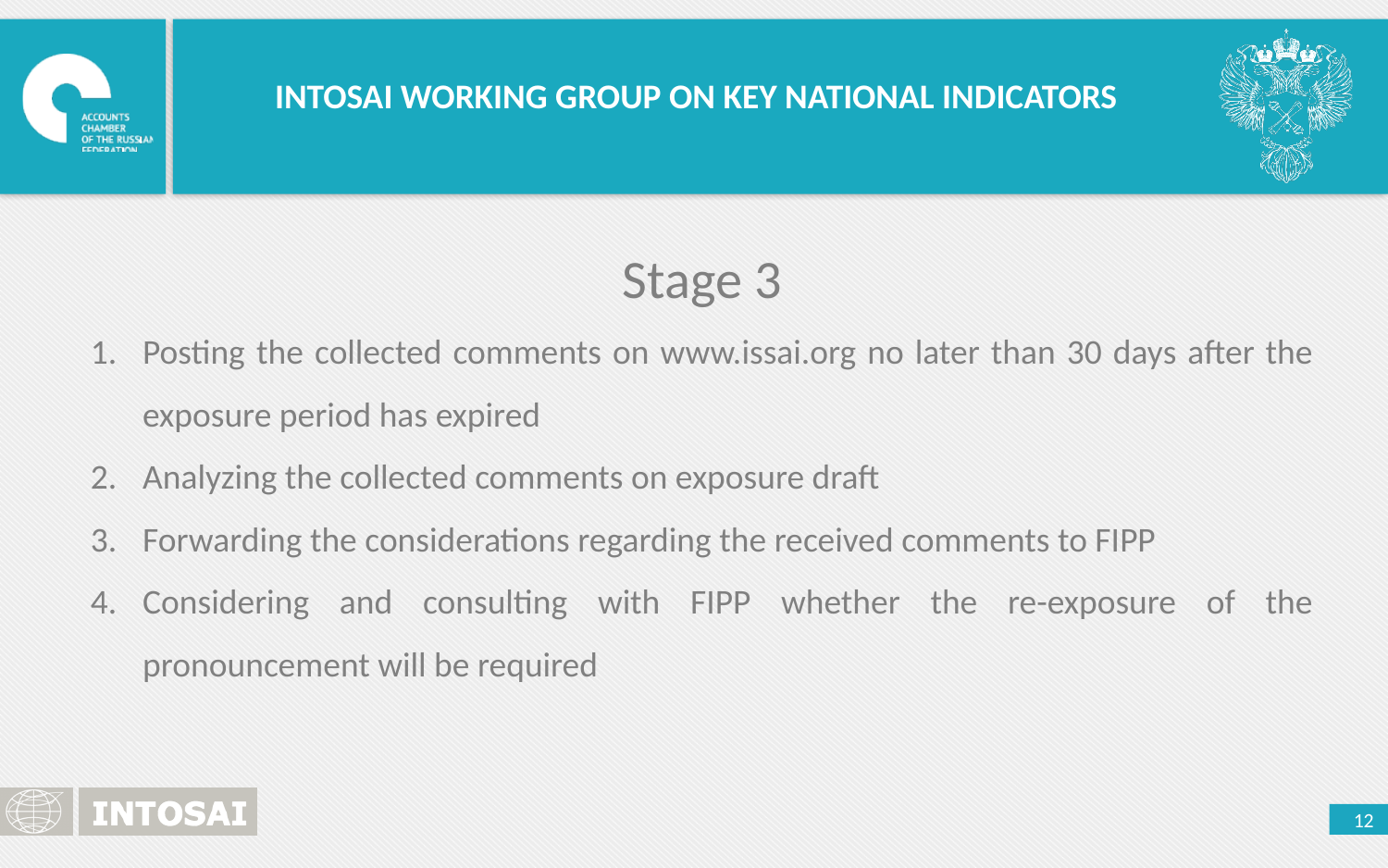

INTOSAI WORKING GROUP ON KEY NATIONAL INDICATORS
Stage 3
Posting the collected comments on www.issai.org no later than 30 days after the exposure period has expired
Analyzing the collected comments on exposure draft
Forwarding the considerations regarding the received comments to FIPP
Considering and consulting with FIPP whether the re-exposure of the pronouncement will be required